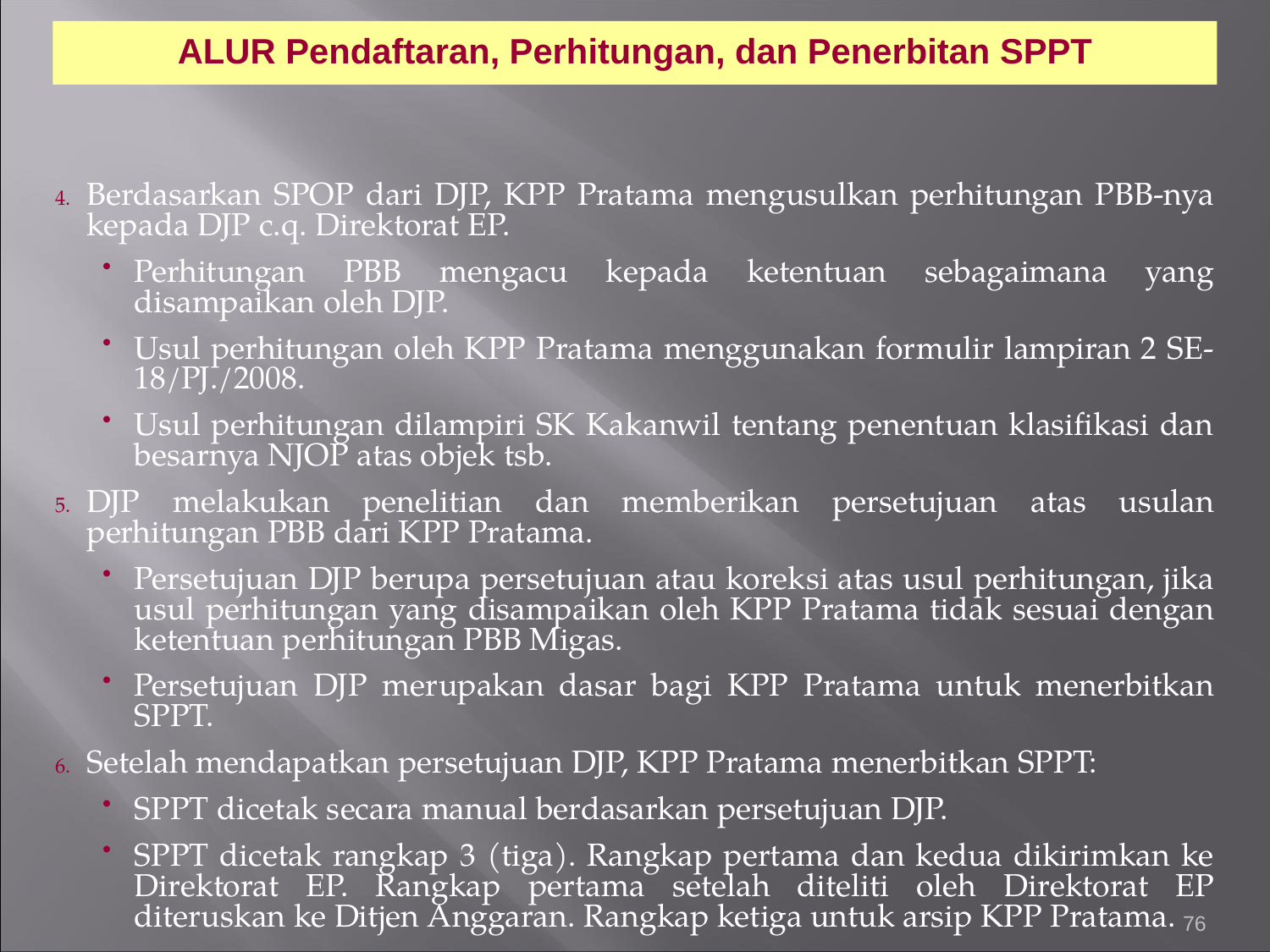

ALUR Pendaftaran, Perhitungan, dan Penerbitan SPPT

Berdasarkan SPOP dari DJP, KPP Pratama mengusulkan perhitungan PBB-nya kepada DJP c.q. Direktorat EP.
Perhitungan PBB mengacu kepada ketentuan sebagaimana yang disampaikan oleh DJP.
Usul perhitungan oleh KPP Pratama menggunakan formulir lampiran 2 SE-18/PJ./2008.
Usul perhitungan dilampiri SK Kakanwil tentang penentuan klasifikasi dan besarnya NJOP atas objek tsb.
DJP melakukan penelitian dan memberikan persetujuan atas usulan perhitungan PBB dari KPP Pratama.
Persetujuan DJP berupa persetujuan atau koreksi atas usul perhitungan, jika usul perhitungan yang disampaikan oleh KPP Pratama tidak sesuai dengan ketentuan perhitungan PBB Migas.
Persetujuan DJP merupakan dasar bagi KPP Pratama untuk menerbitkan SPPT.
Setelah mendapatkan persetujuan DJP, KPP Pratama menerbitkan SPPT:
SPPT dicetak secara manual berdasarkan persetujuan DJP.
SPPT dicetak rangkap 3 (tiga). Rangkap pertama dan kedua dikirimkan ke Direktorat EP. Rangkap pertama setelah diteliti oleh Direktorat EP diteruskan ke Ditjen Anggaran. Rangkap ketiga untuk arsip KPP Pratama.
76